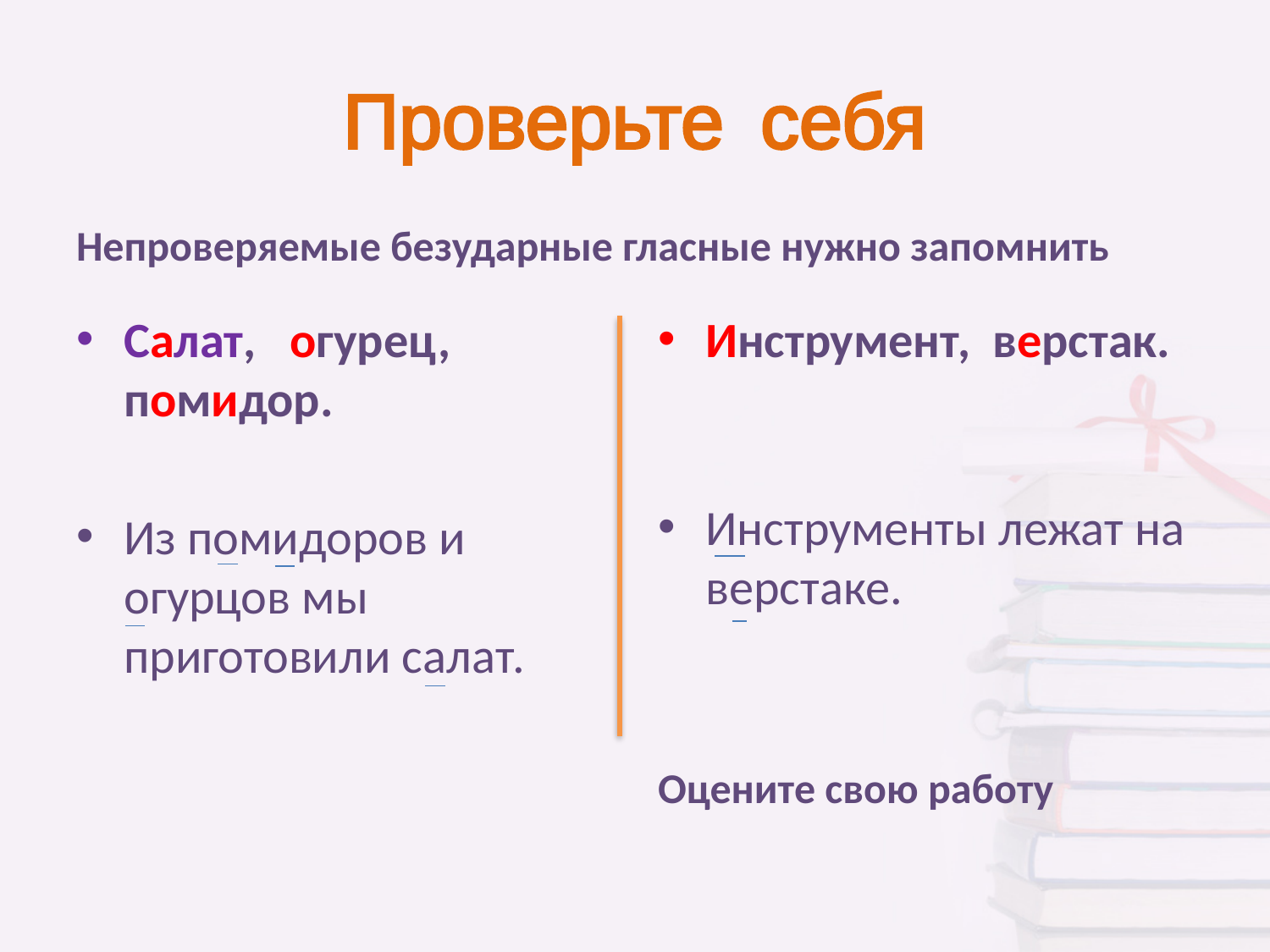

# Проверьте  себя
Непроверяемые безударные гласные нужно запомнить

Салат,   огурец,      помидор.

Из помидоров и огурцов мы приготовили салат.
Инструмент,  верстак.

Инструменты лежат на верстаке.

Оцените свою работу